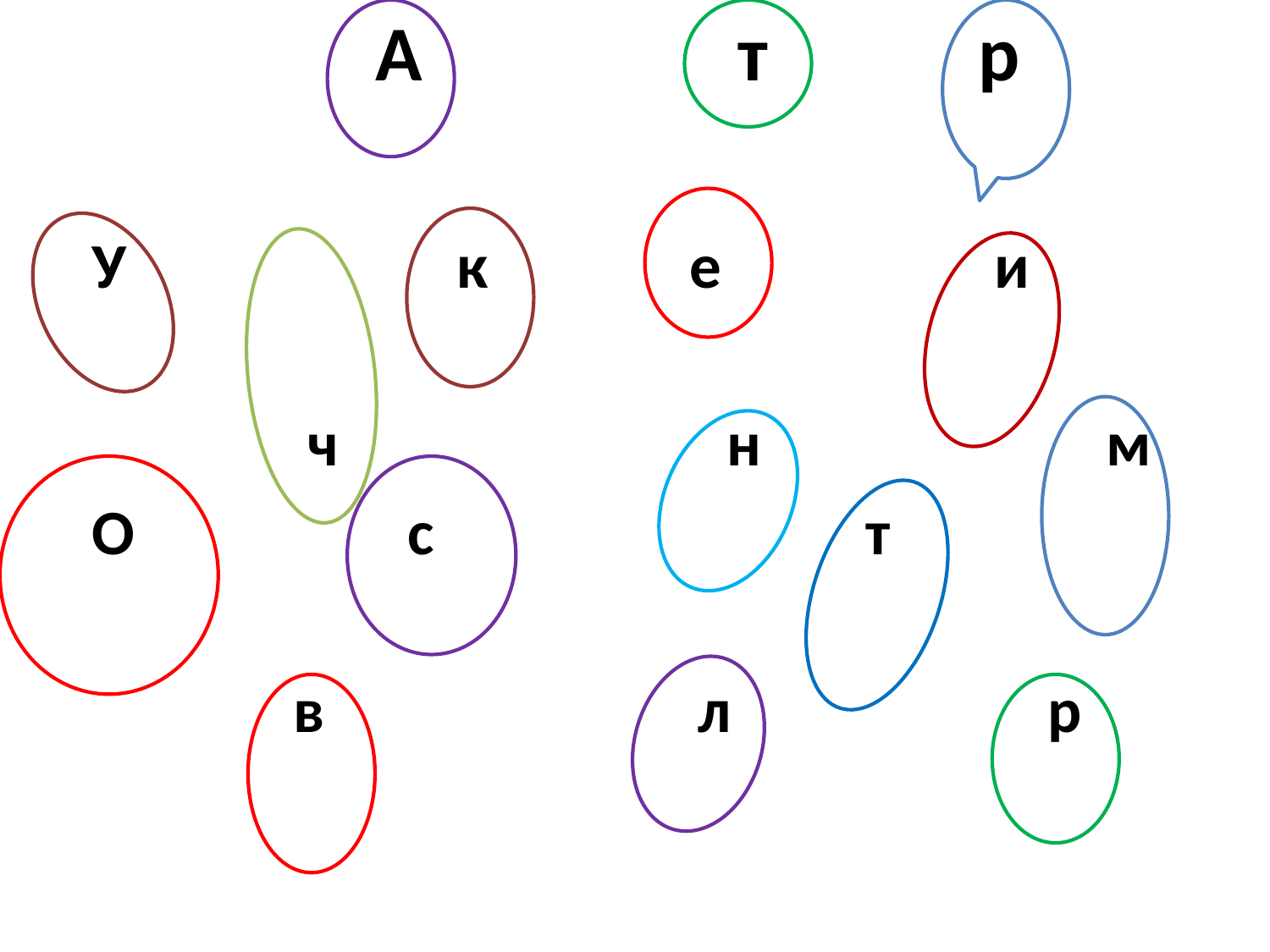

# А                  т            р

У                       к              е                   и

               ч                           н                        м
О                   с                              т

              в                          л                      р